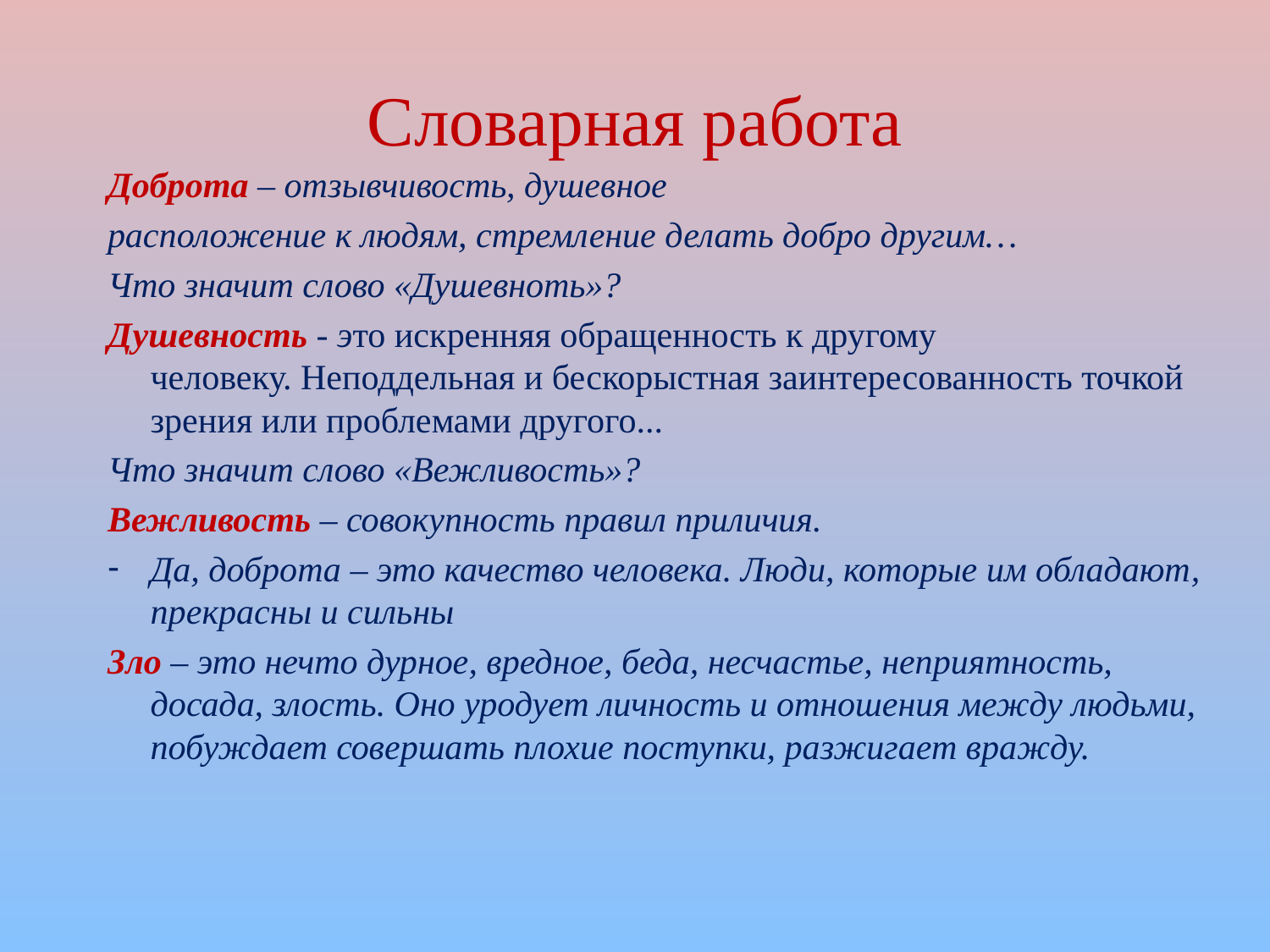

# Словарная работа
Доброта – отзывчивость, душевное
расположение к людям, стремление делать добро другим…
Что значит слово «Душевноть»?
Душевность - это искренняя обращенность к другому человеку. Неподдельная и бескорыстная заинтересованность точкой зрения или проблемами другого...
Что значит слово «Вежливость»?
Вежливость – совокупность правил приличия.
Да, доброта – это качество человека. Люди, которые им обладают, прекрасны и сильны
Зло – это нечто дурное, вредное, беда, несчастье, неприятность, досада, злость. Оно уродует личность и отношения между людьми, побуждает совершать плохие поступки, разжигает вражду.